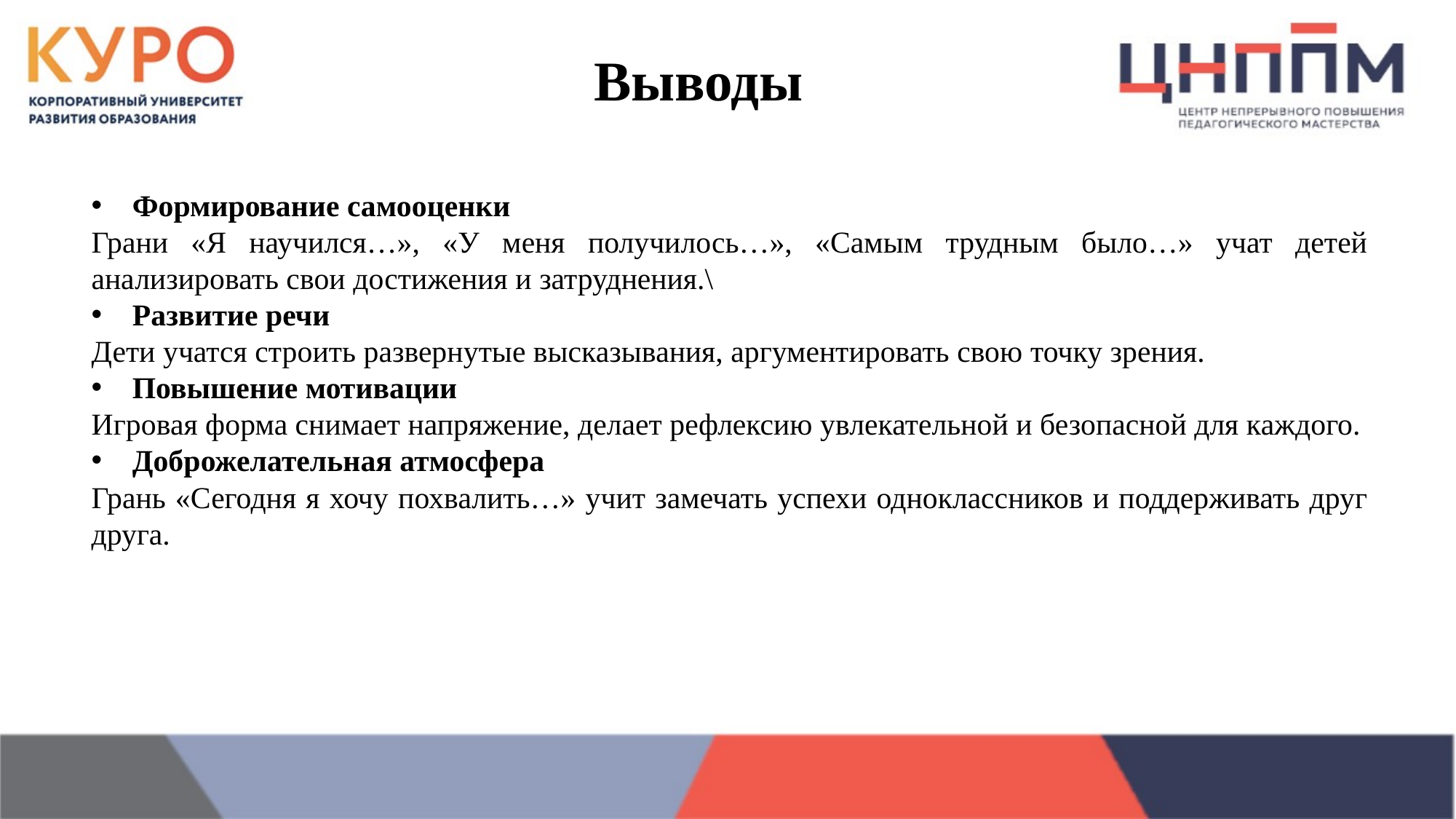

# Выводы
Формирование самооценки
Грани «Я научился…», «У меня получилось…», «Самым трудным было…» учат детей анализировать свои достижения и затруднения.\
Развитие речи
Дети учатся строить развернутые высказывания, аргументировать свою точку зрения.
Повышение мотивации
Игровая форма снимает напряжение, делает рефлексию увлекательной и безопасной для каждого.
Доброжелательная атмосфера
Грань «Сегодня я хочу похвалить…» учит замечать успехи одноклассников и поддерживать друг друга.